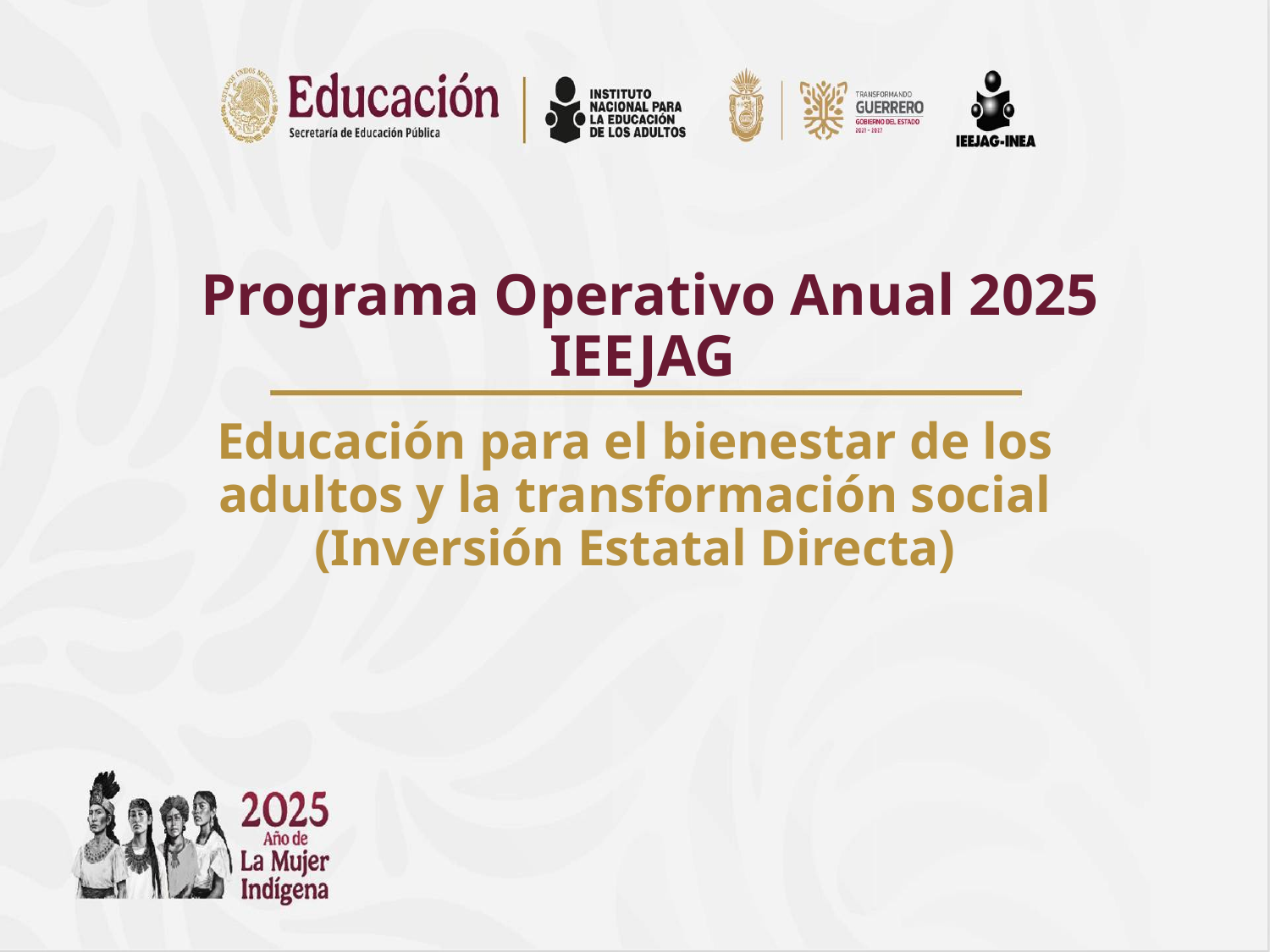

Programa Operativo Anual 2025 IEEJAG
Educación para el bienestar de los adultos y la transformación social
(Inversión Estatal Directa)